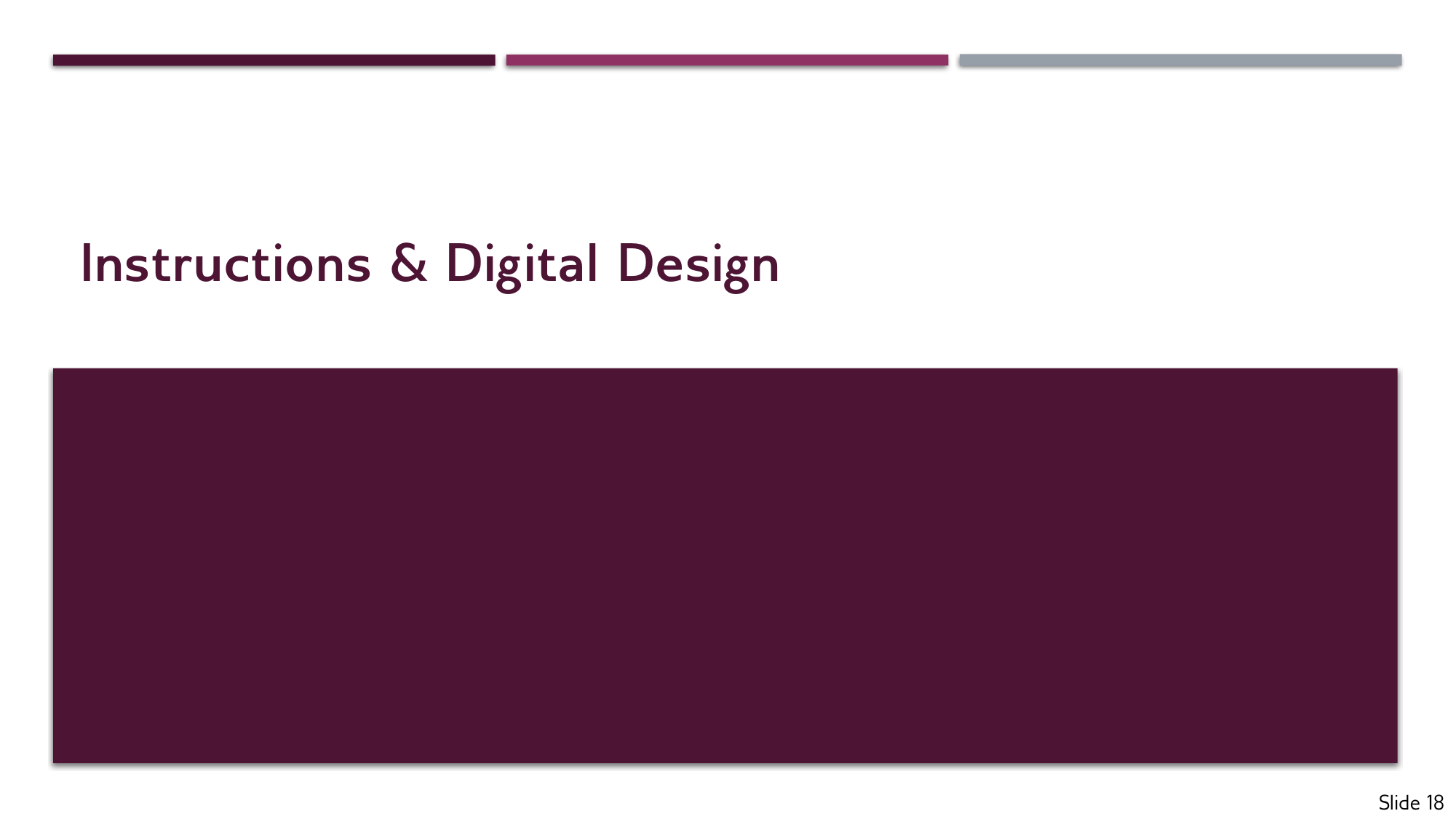

# Instructions & Digital Design
Slide 18